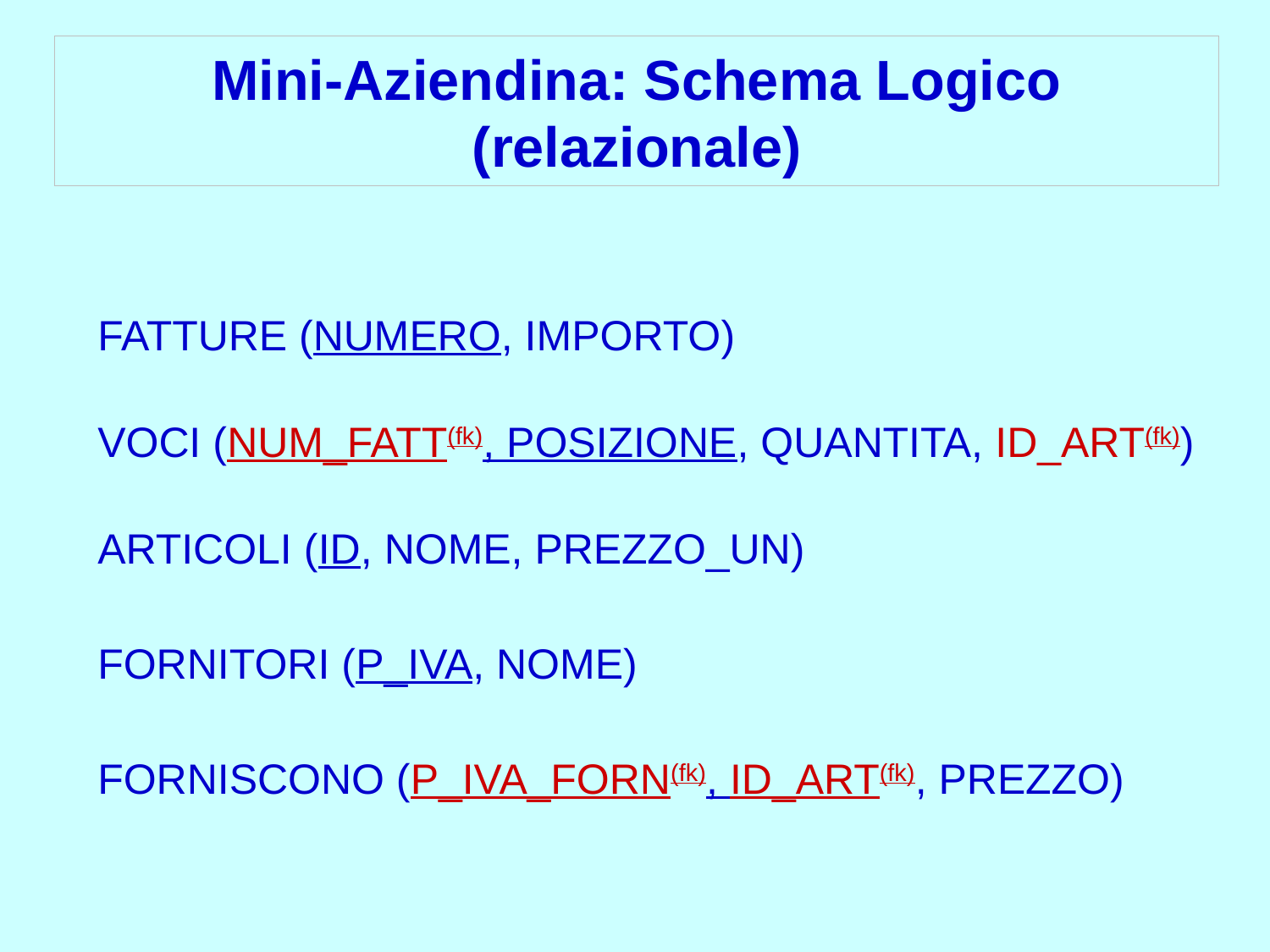

# Mini-Aziendina: Schema Logico (relazionale)
FATTURE (NUMERO, IMPORTO)
VOCI (NUM_FATT(fk), POSIZIONE, QUANTITA, ID_ART(fk))
ARTICOLI (ID, NOME, PREZZO_UN)
FORNITORI (P_IVA, NOME)
FORNISCONO (P_IVA_FORN(fk), ID_ART(fk), PREZZO)